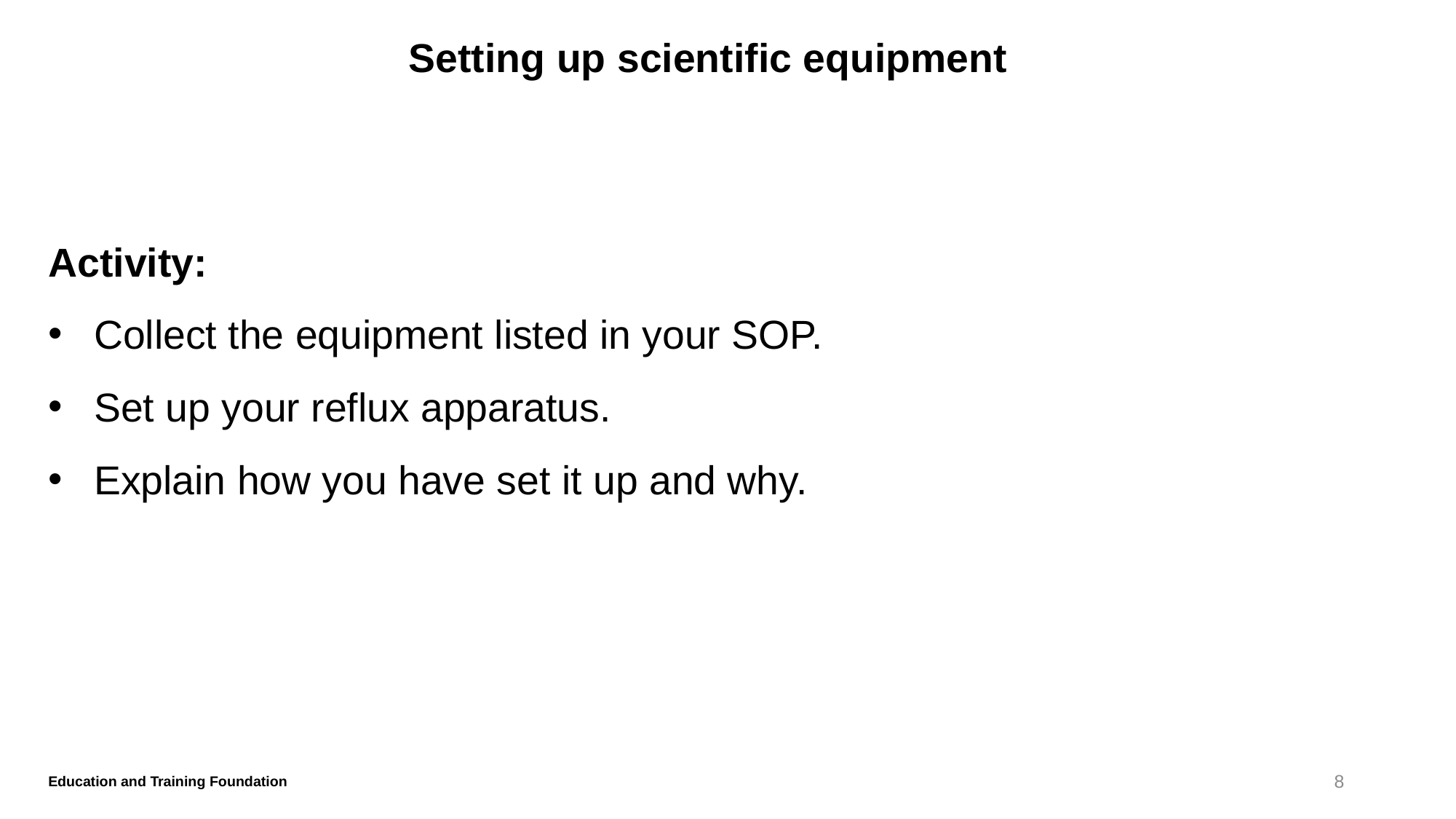

# Setting up scientific equipment

Activity:
Collect the equipment listed in your SOP.
Set up your reflux apparatus.
Explain how you have set it up and why.

8
Education and Training Foundation